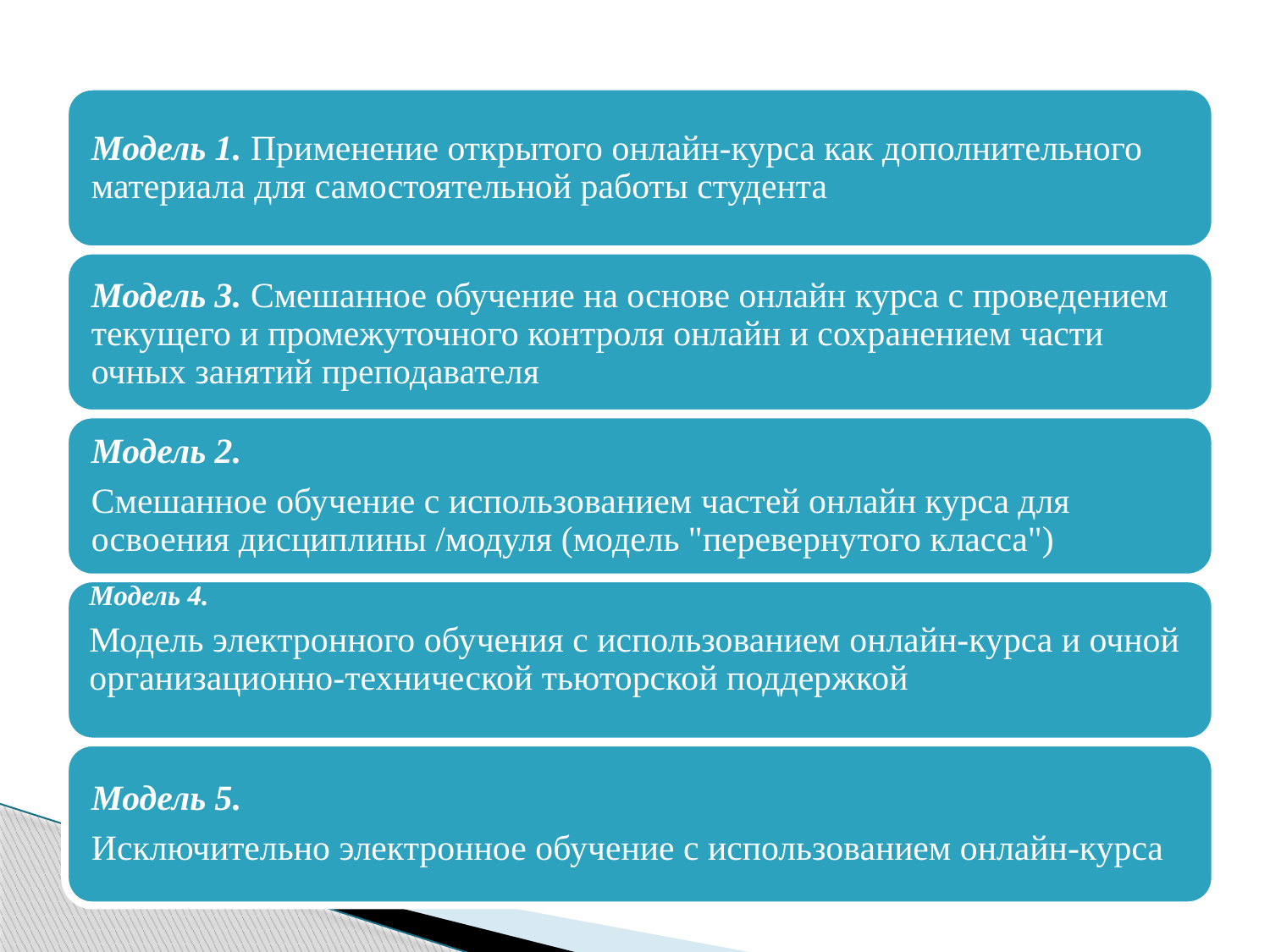

Модель 1. Применение открытого онлайн-курса как дополнительного материала для самостоятельной работы студента

Модель 3. Смешанное обучение на основе онлайн курса с проведением текущего и промежуточного контроля онлайн и сохранением части очных занятий преподавателя

Модель 2.
Смешанное обучение с использованием частей онлайн курса для освоения дисциплины /модуля (модель "перевернутого класса")
Модель 4.
Модель электронного обучения с использованием онлайн-курса и очной организационно-технической тьюторской поддержкой

Модель 5.
Исключительно электронное обучение с использованием онлайн-курса